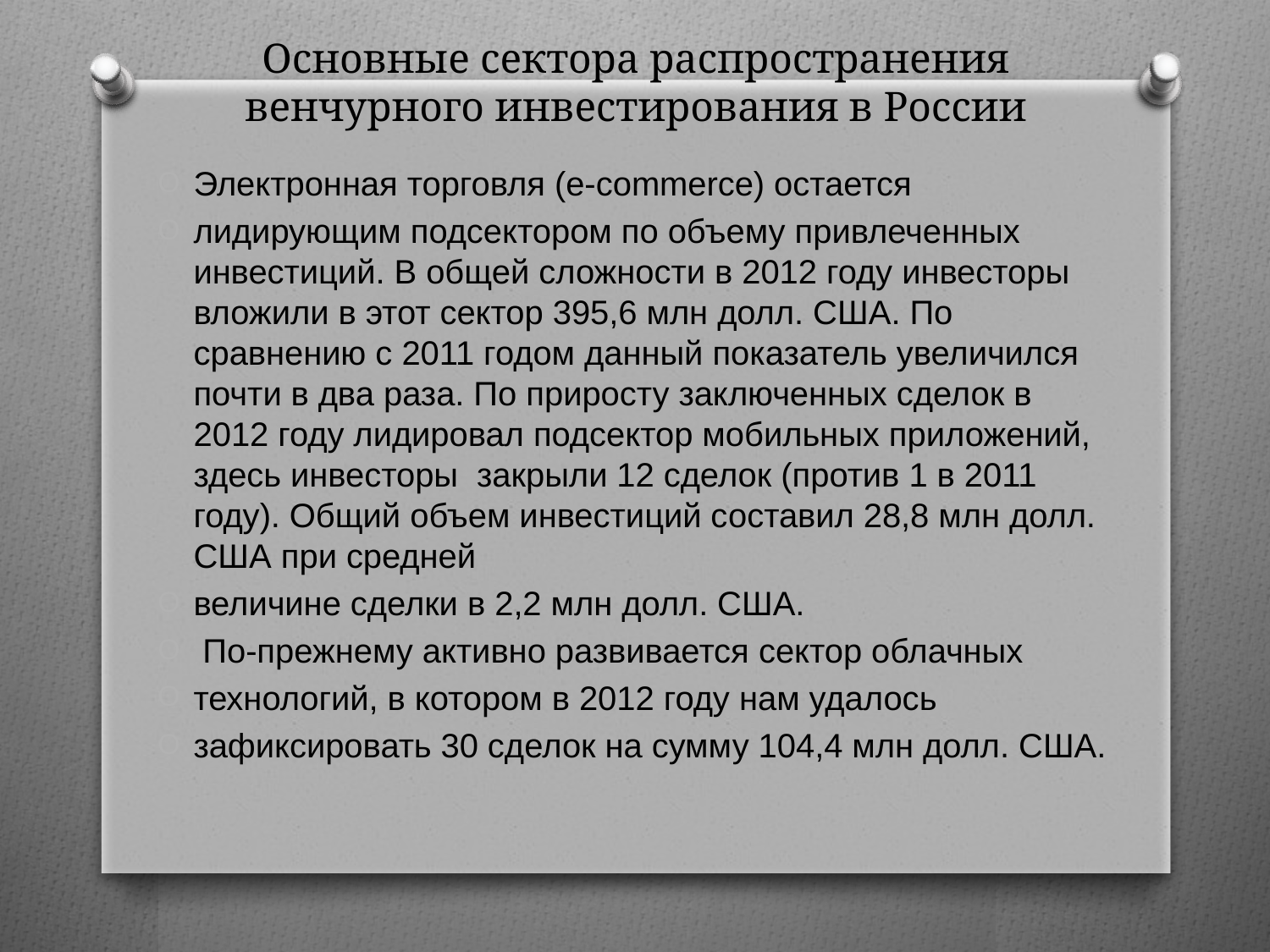

# Основные сектора распространения венчурного инвестирования в России
Электронная торговля (e-commerce) остается
лидирующим подсектором по объему привлеченных  инвестиций. В общей сложности в 2012 году инвесторы вложили в этот сектор 395,6 млн долл. США. По сравнению с 2011 годом данный показатель увеличился почти в два раза. По приросту заключенных сделок в 2012 году лидировал подсектор мобильных приложений, здесь инвесторы  закрыли 12 сделок (против 1 в 2011 году). Общий объем инвестиций составил 28,8 млн долл. США при средней
величине сделки в 2,2 млн долл. США.
 По-прежнему активно развивается сектор облачных
технологий, в котором в 2012 году нам удалось
зафиксировать 30 сделок на сумму 104,4 млн долл. США.